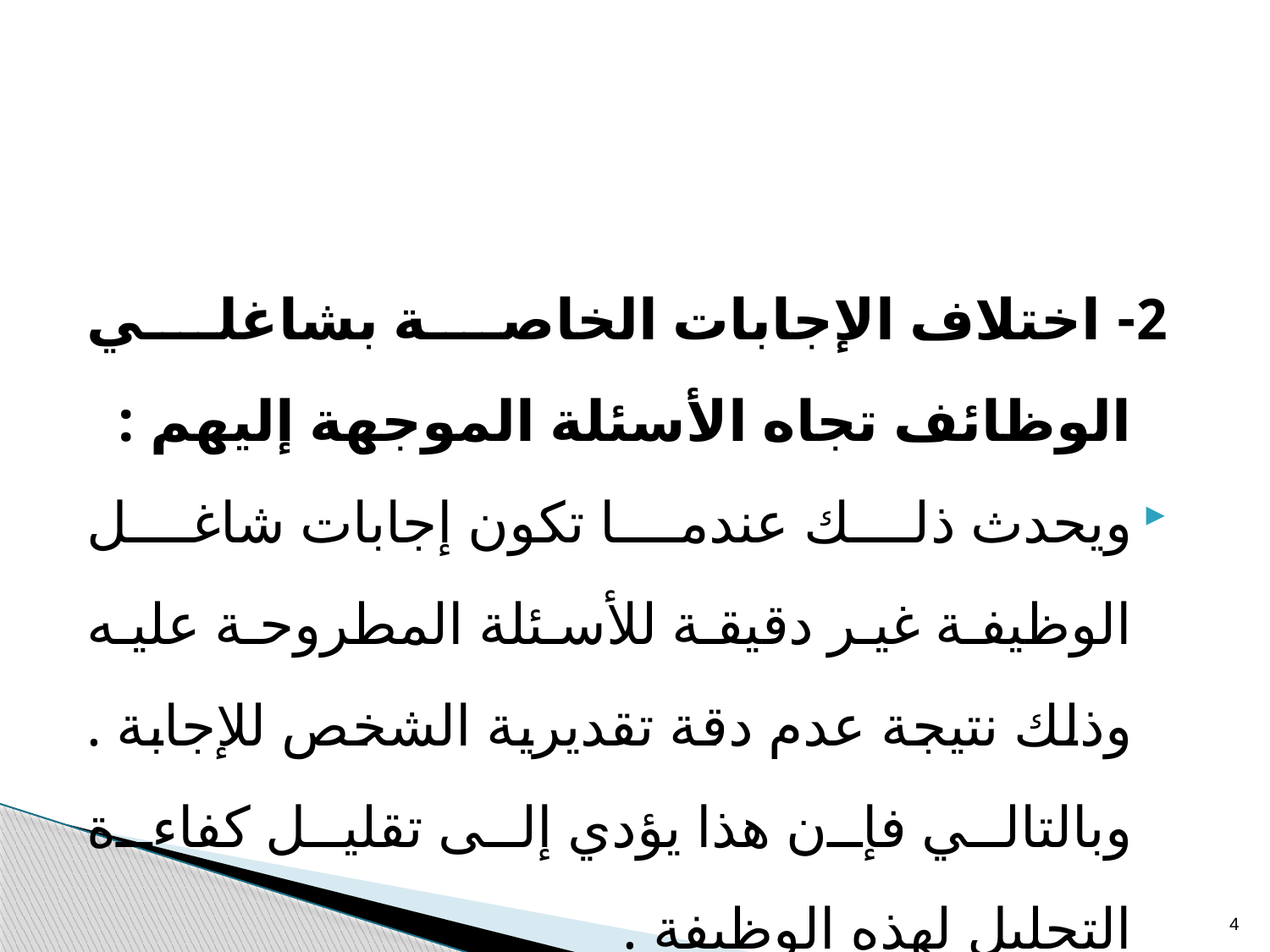

2- اختلاف الإجابات الخاصة بشاغلي الوظائف تجاه الأسئلة الموجهة إليهم :
ويحدث ذلك عندما تكون إجابات شاغل الوظيفة غير دقيقة للأسئلة المطروحة عليه وذلك نتيجة عدم دقة تقديرية الشخص للإجابة . وبالتالي فإن هذا يؤدي إلى تقليل كفاءة التحليل لهذه الوظيفة .
4